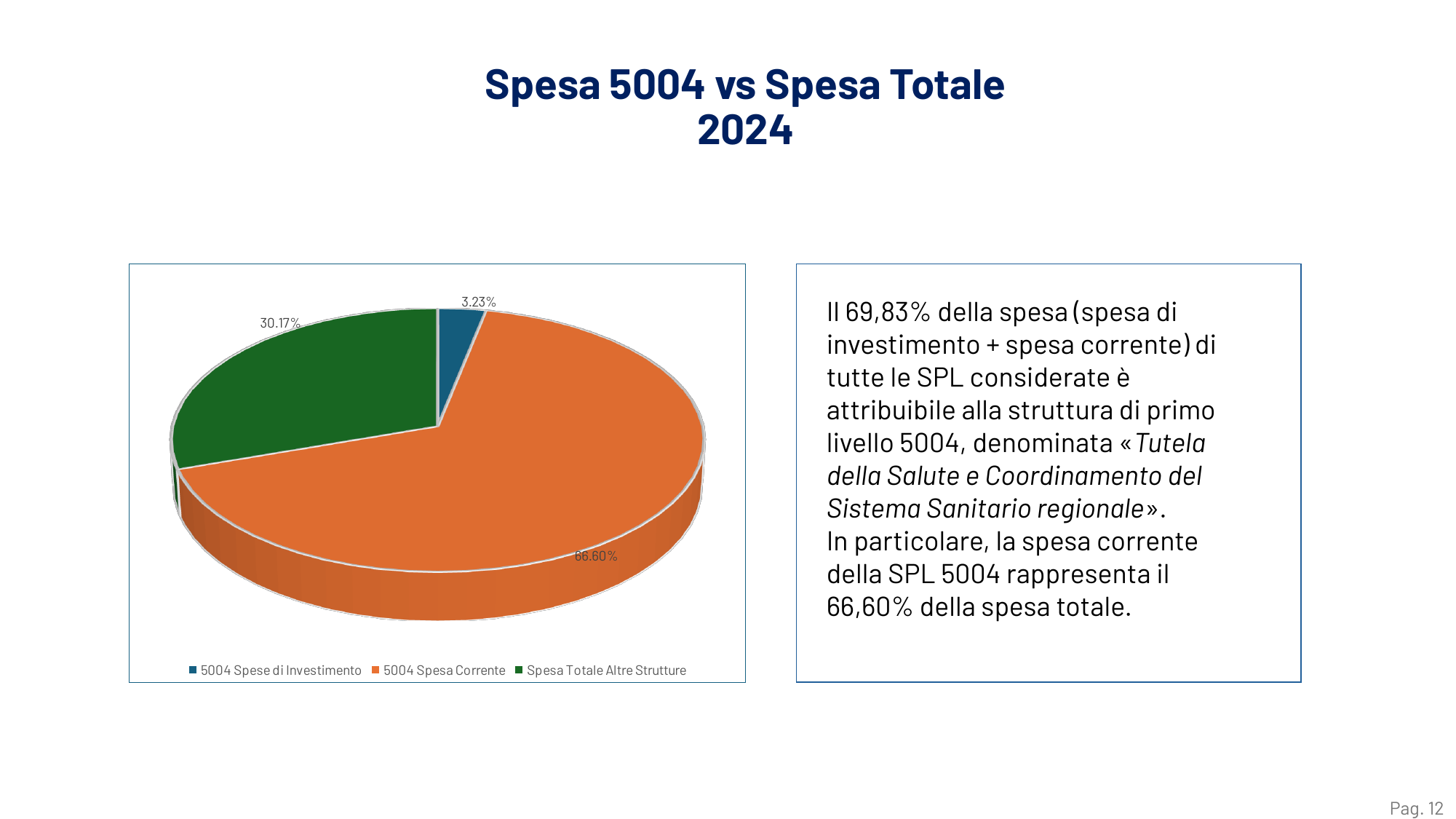

Spesa 5004 vs Spesa Totale
2024

[unsupported chart]

Il 69,83% della spesa (spesa di investimento + spesa corrente) di tutte le SPL considerate è attribuibile alla struttura di primo livello 5004, denominata «Tutela della Salute e Coordinamento del Sistema Sanitario regionale».
In particolare, la spesa corrente della SPL 5004 rappresenta il 66,60% della spesa totale.
Pag. 12